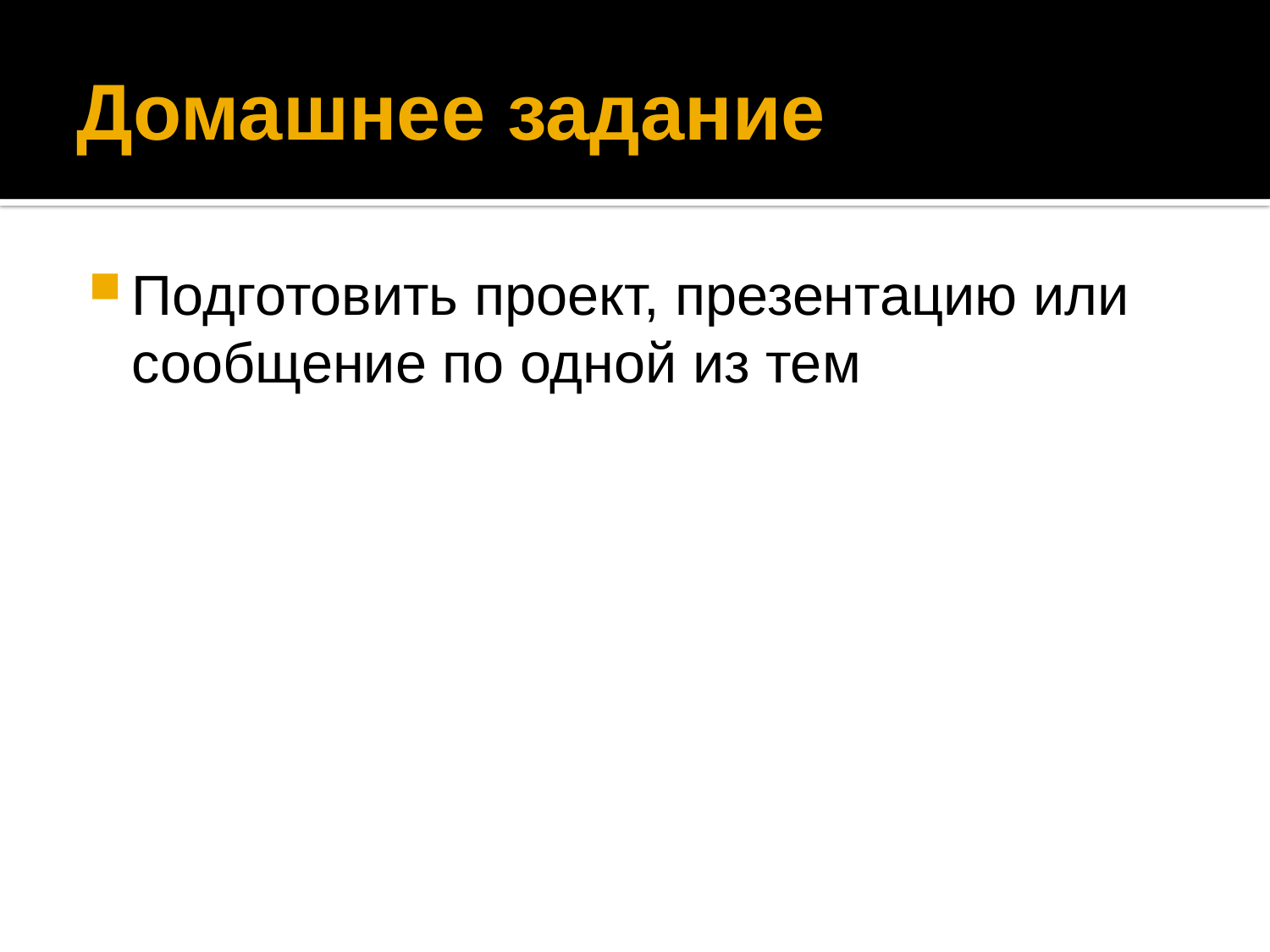

# Домашнее задание
Подготовить проект, презентацию или сообщение по одной из тем